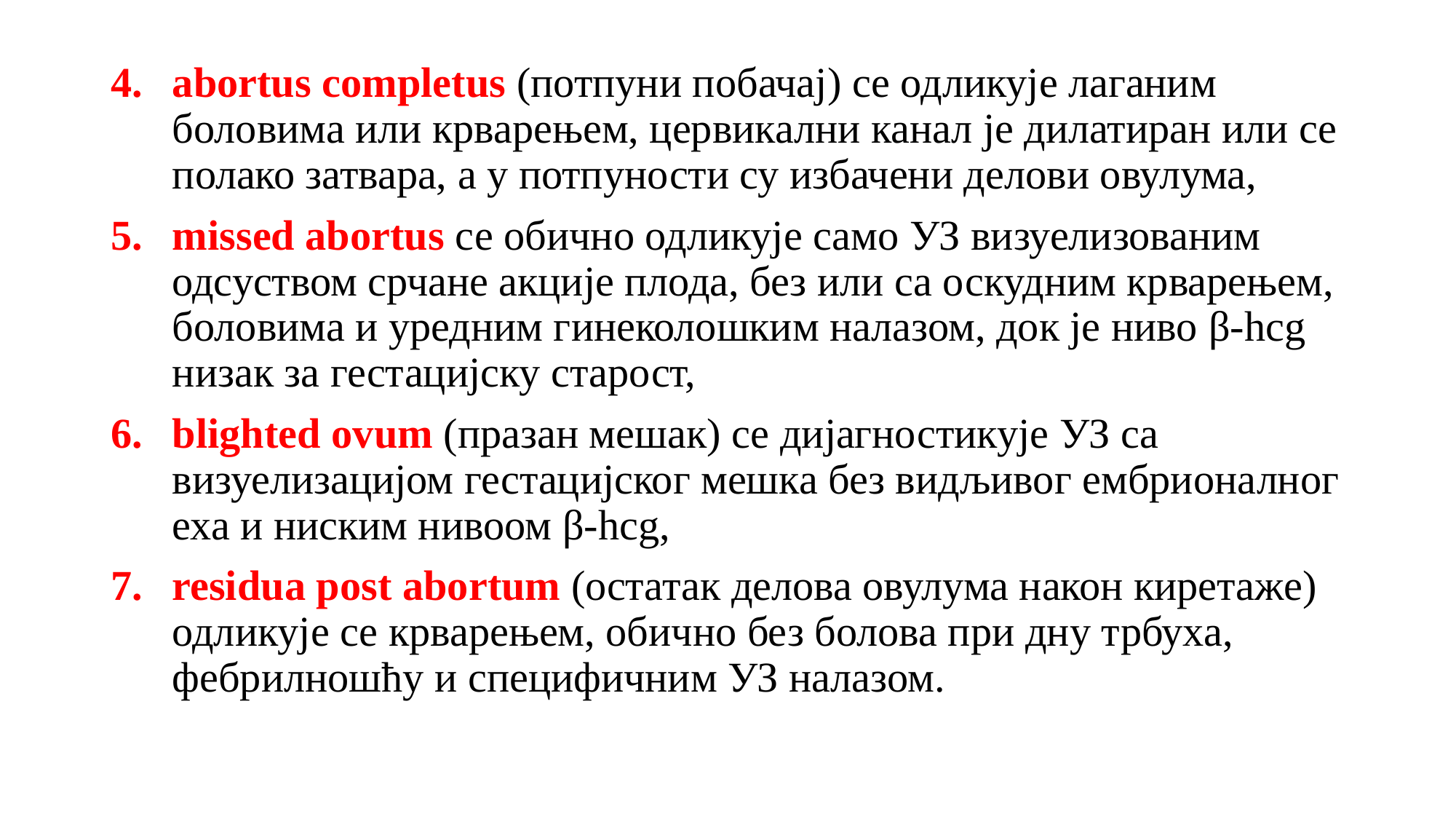

abortus completus (потпуни побачај) се одликује лаганим боловима или крварењем, цервикални канал је дилатиран или се полако затвара, а у потпуности су избачени делови овулума,
missed abortus се обично одликује само УЗ визуелизованим одсуством срчане акције плода, без или са оскудним крварењем, боловима и уредним гинеколошким налазом, док је ниво β-hcg низак за гестацијску старост,
blighted ovum (празан мешак) се дијагностикује УЗ са визуелизацијом гестацијског мешка без видљивог ембрионалног еха и ниским нивоом β-hcg,
residua post abortum (oстатак делова овулума након киретаже) одликује се крварењем, обично без болова при дну трбуха, фебрилношћу и специфичним УЗ налазом.